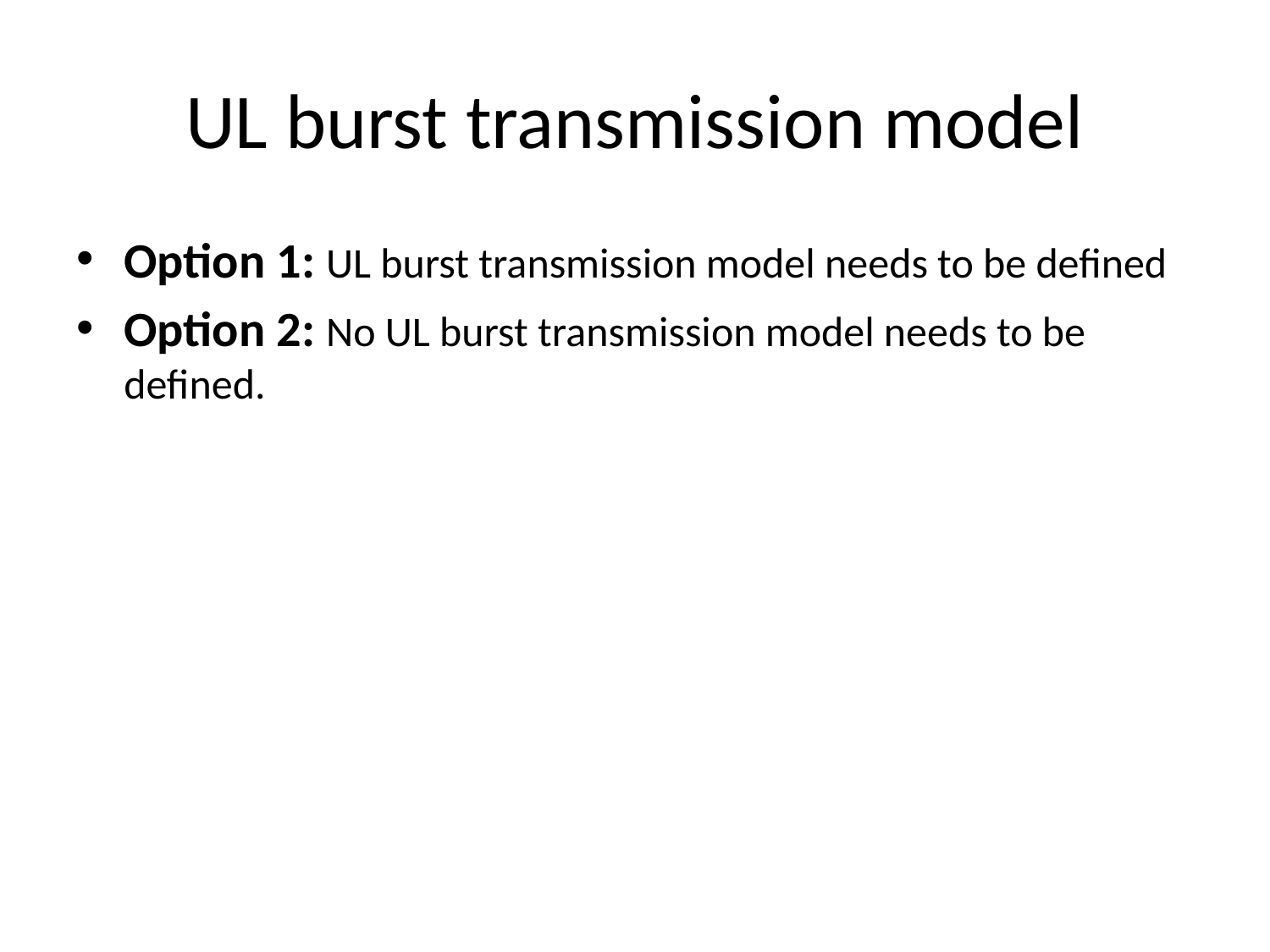

# UL burst transmission model
Option 1: UL burst transmission model needs to be defined
Option 2: No UL burst transmission model needs to be defined.